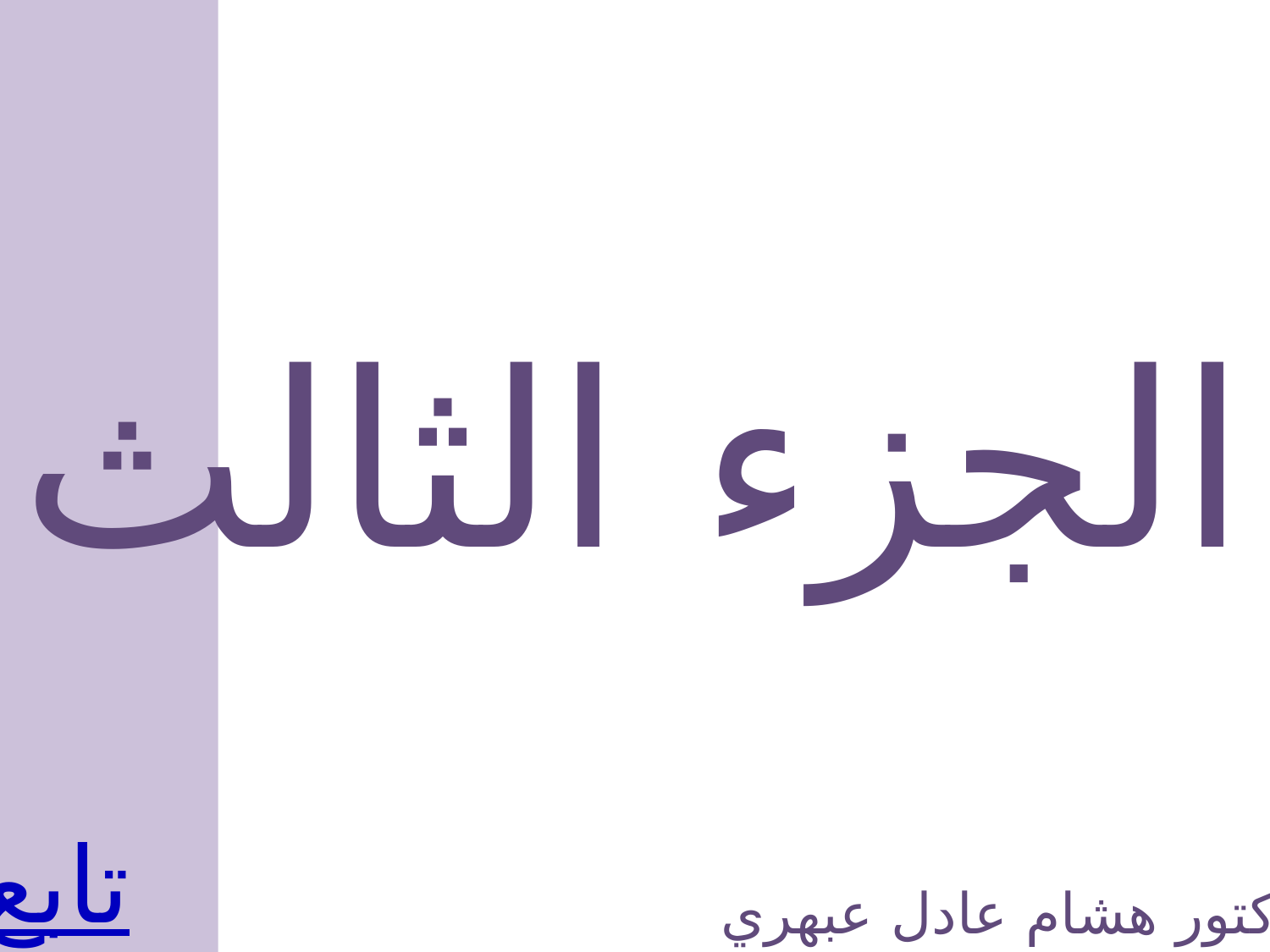

الجزء الثالث
تابع
الدكتور هشام عادل عبهري